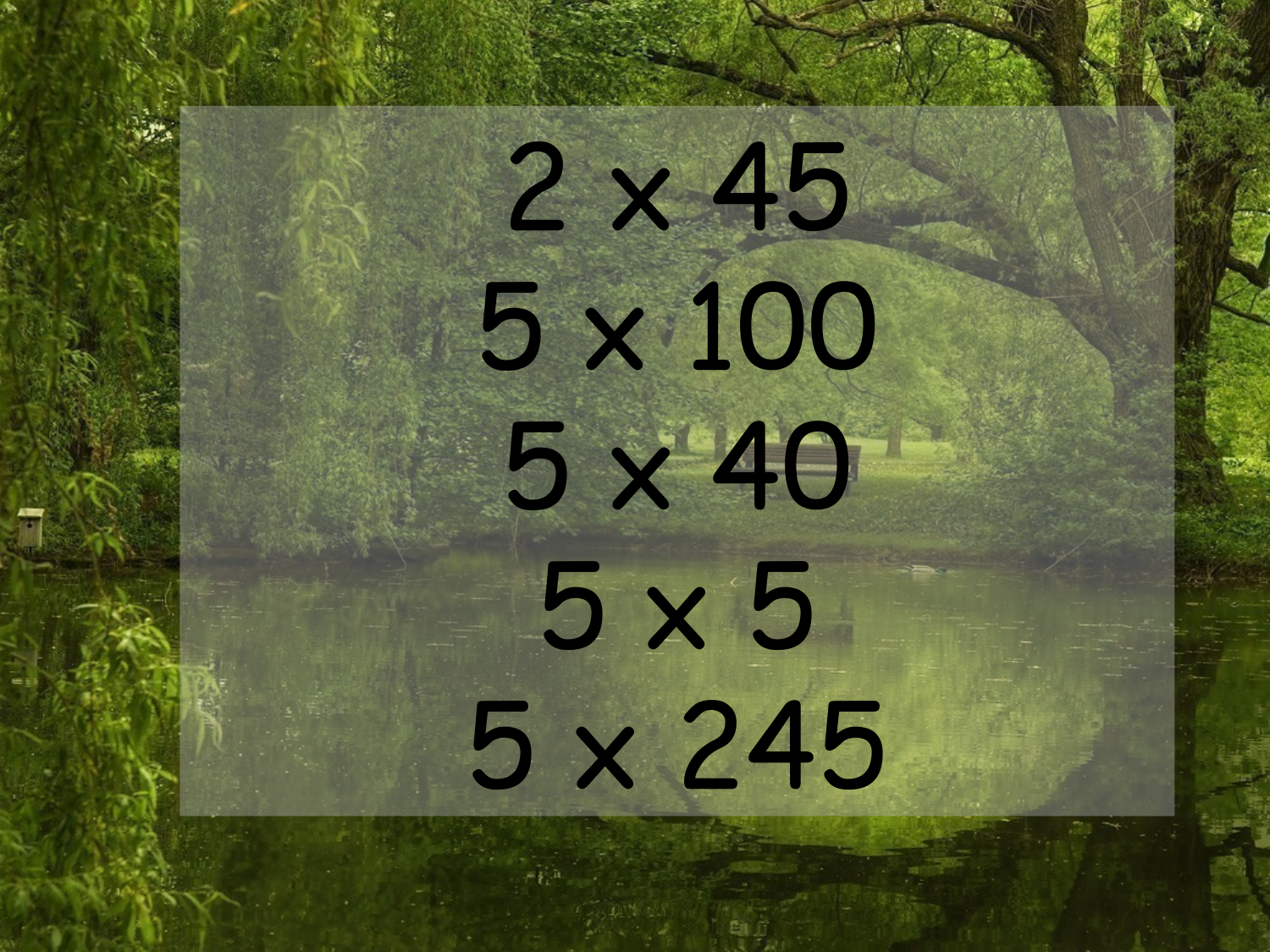

2 x 45
5 x 100
5 x 40
5 x 5
5 x 245